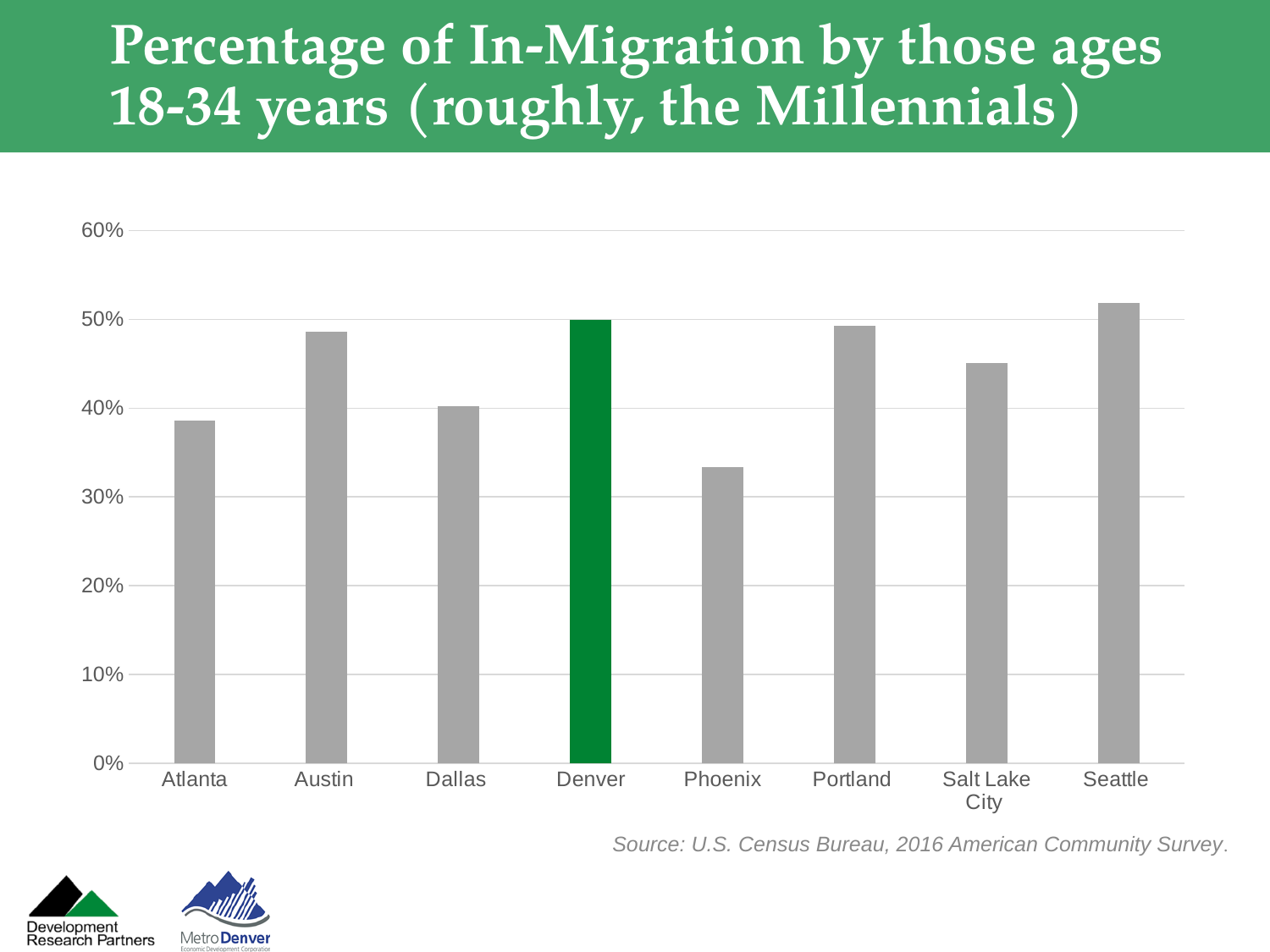

# Percentage of In-Migration by those ages 18-34 years (roughly, the Millennials)

### Chart

| Category | 2016 |
|---|---|
| Atlanta | 0.386 |
| Austin  | 0.486 |
| Dallas  | 0.402 |
| Denver | 0.499 |
| Phoenix | 0.334 |
| Portland  | 0.493 |
| Salt Lake City  | 0.451 |
| Seattle  | 0.518 |
Source: U.S. Census Bureau, 2016 American Community Survey.